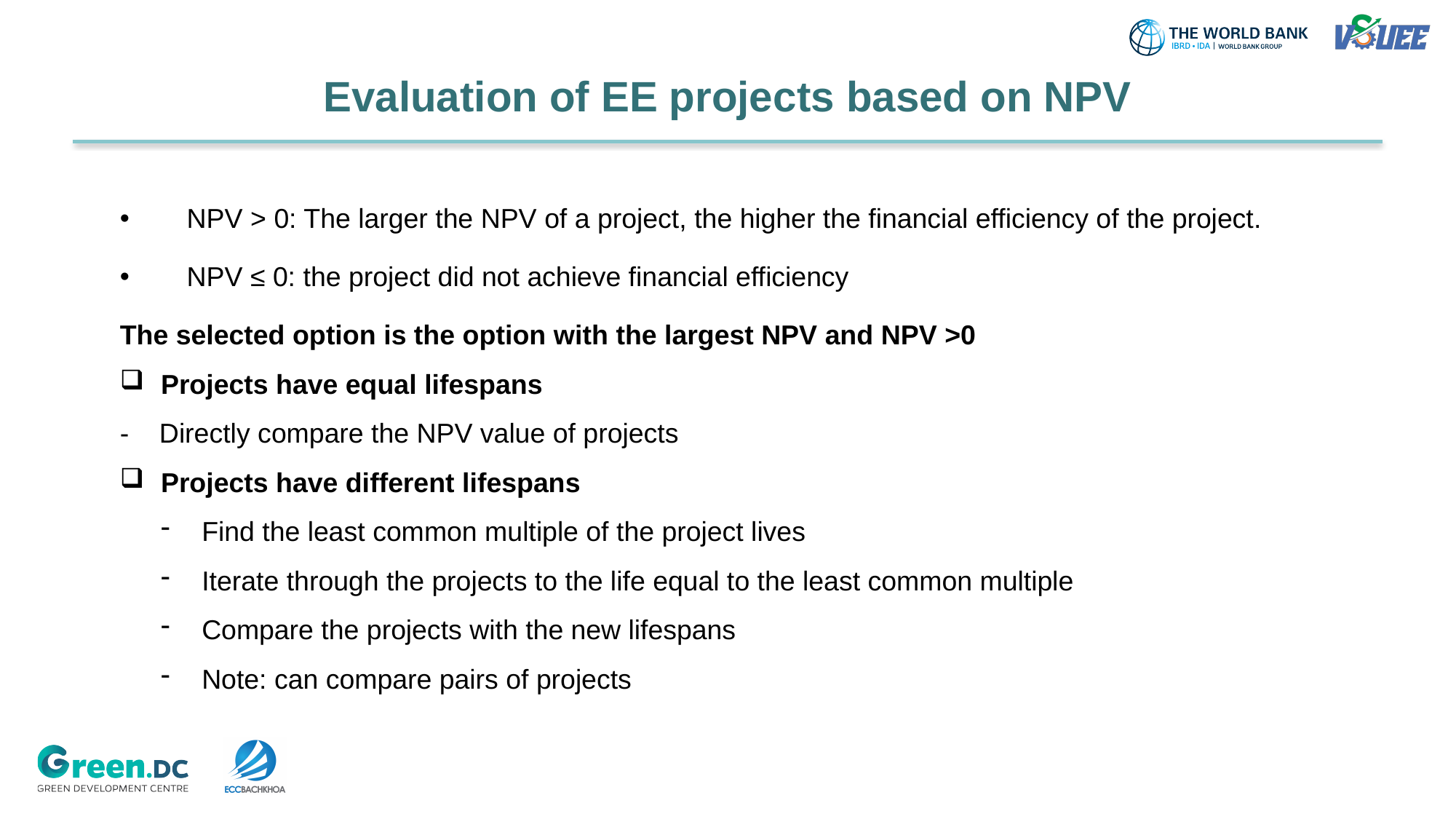

# Evaluation of EE projects based on NPV
NPV > 0: The larger the NPV of a project, the higher the financial efficiency of the project.
NPV ≤ 0: the project did not achieve financial efficiency
The selected option is the option with the largest NPV and NPV >0
Projects have equal lifespans
-    Directly compare the NPV value of projects
Projects have different lifespans
Find the least common multiple of the project lives
Iterate through the projects to the life equal to the least common multiple
Compare the projects with the new lifespans
Note: can compare pairs of projects